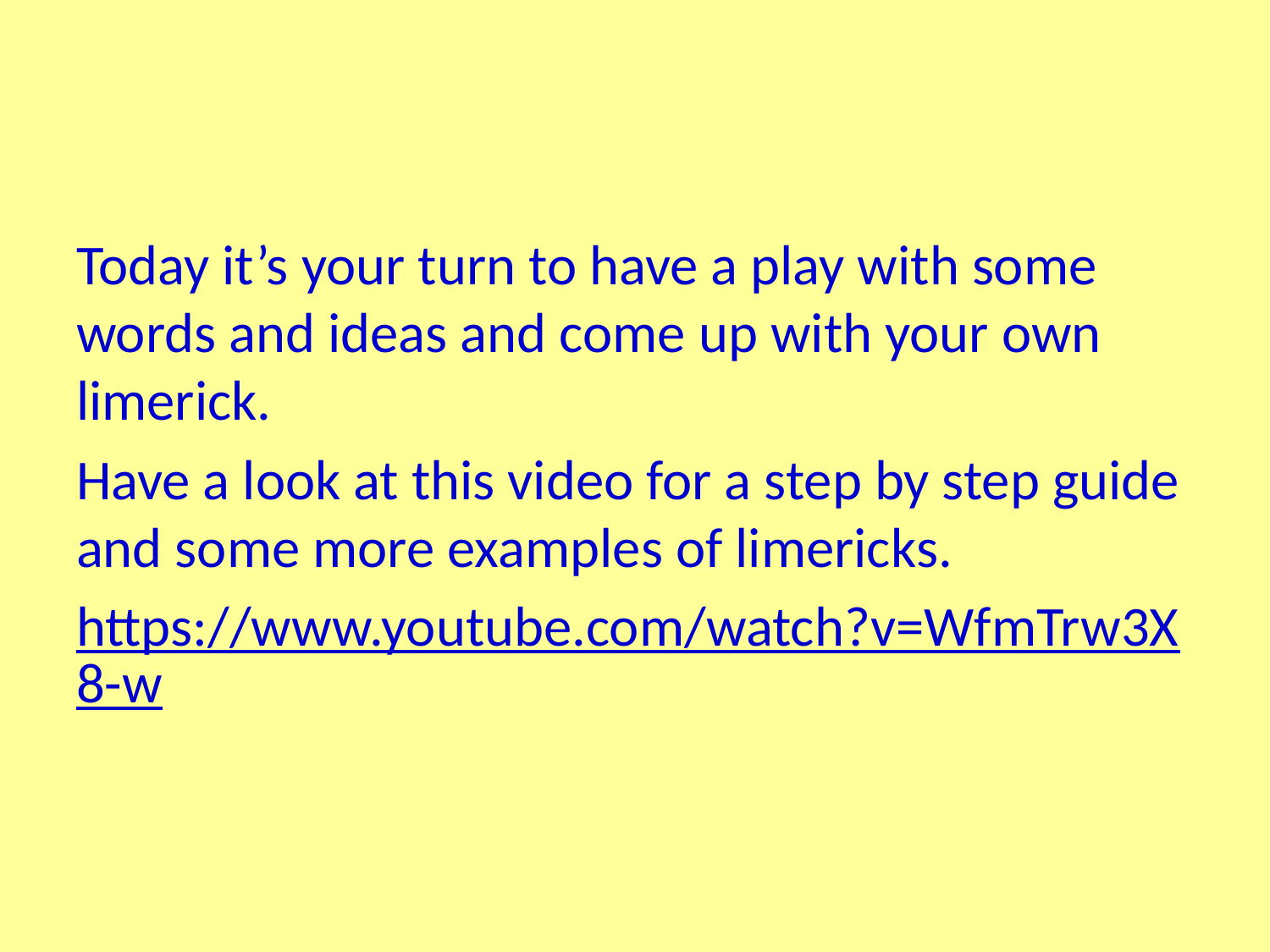

#
Today it’s your turn to have a play with some words and ideas and come up with your own limerick.
Have a look at this video for a step by step guide and some more examples of limericks.
https://www.youtube.com/watch?v=WfmTrw3X8-w